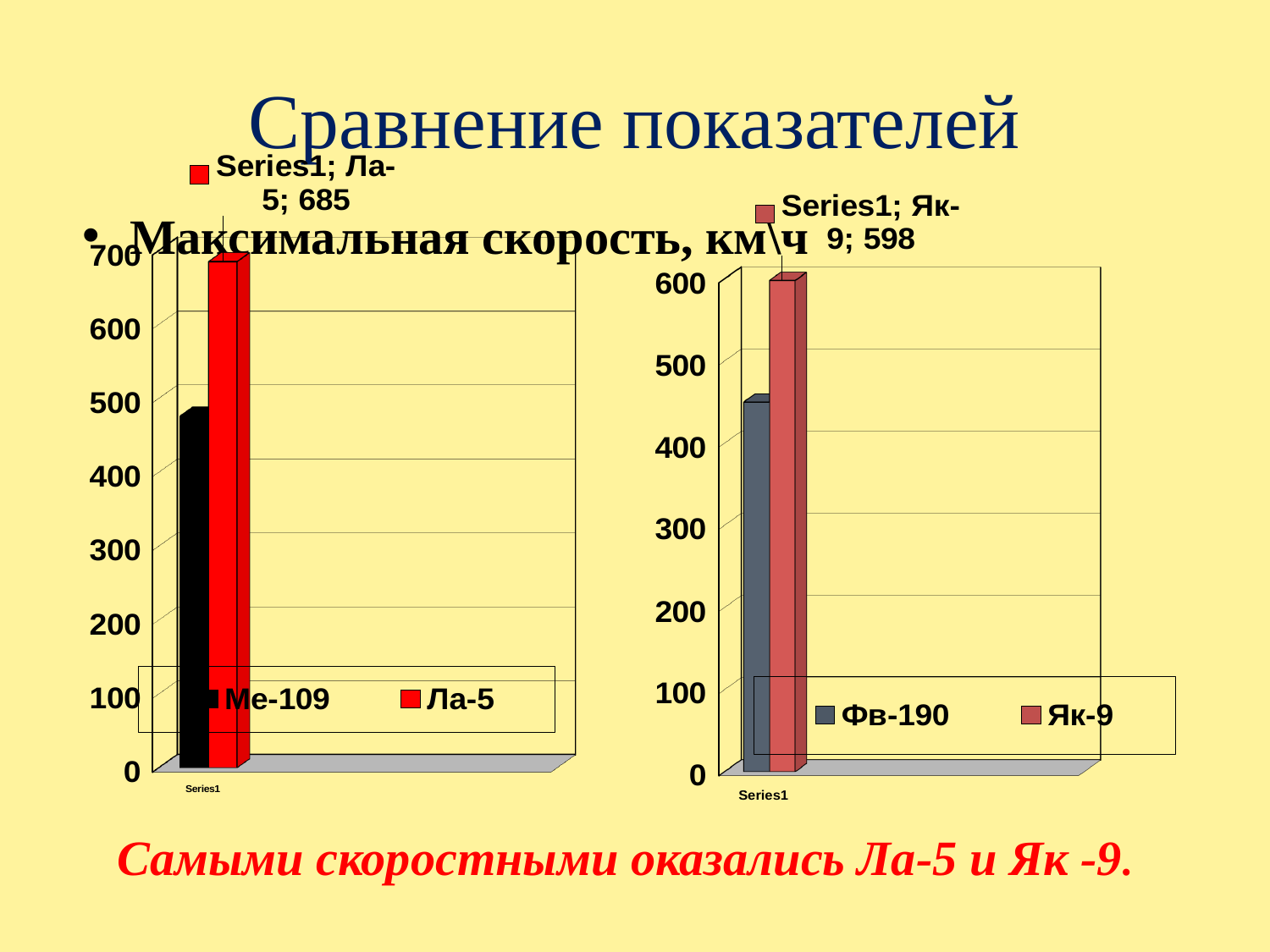

# Сравнение показателей

[unsupported chart]

[unsupported chart]

Максимальная скорость, км\ч
Самыми скоростными оказались Ла-5 и Як -9.